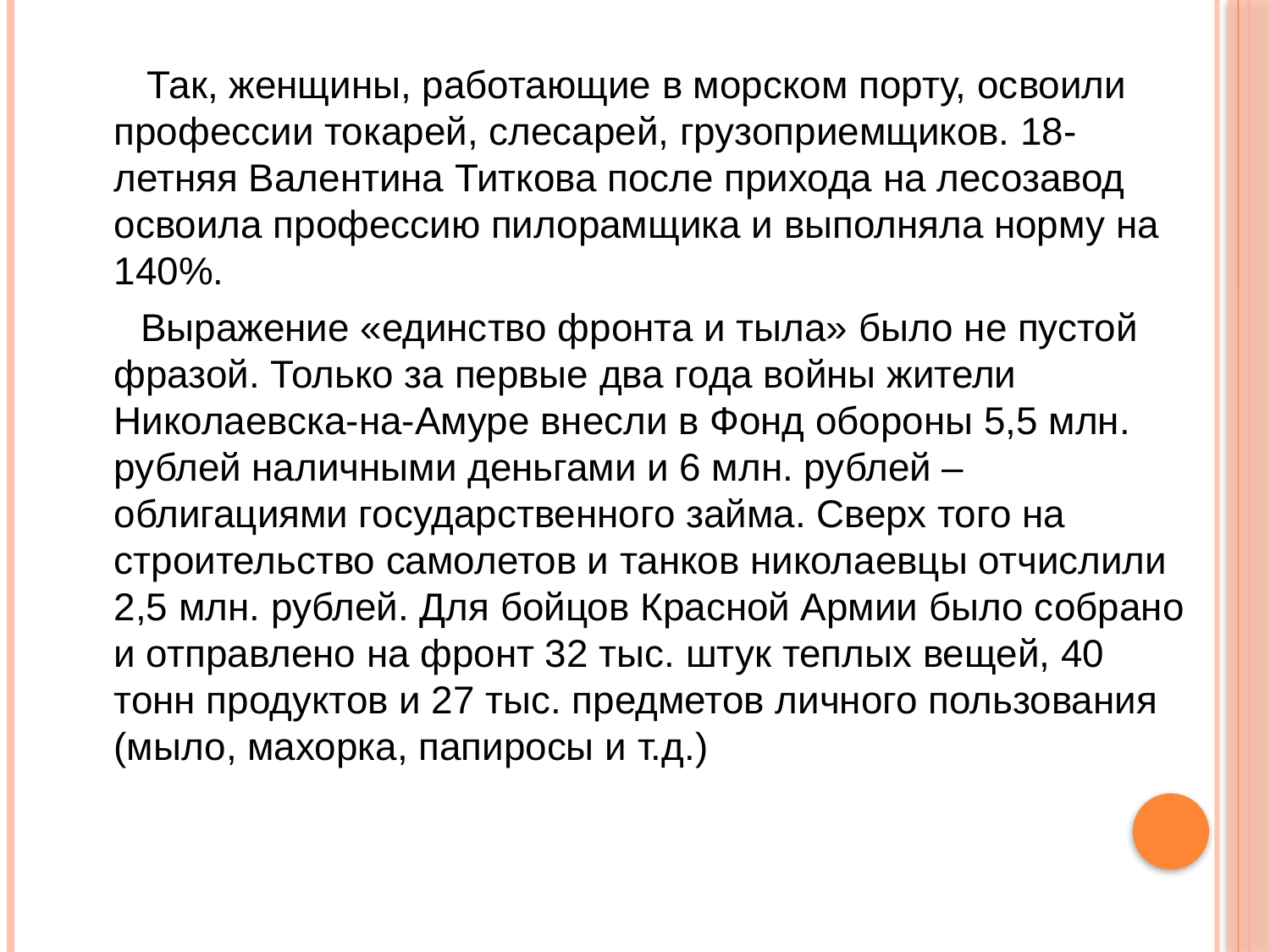

Так, женщины, работающие в морском порту, освоили профессии токарей, слесарей, грузоприемщиков. 18-летняя Валентина Титкова после прихода на лесозавод освоила профессию пилорамщика и выполняла норму на 140%.
      Выражение «единство фронта и тыла» было не пустой фразой. Только за первые два года войны жители Николаевска-на-Амуре внесли в Фонд обороны 5,5 млн. рублей наличными деньгами и 6 млн. рублей – облигациями государственного займа. Сверх того на строительство самолетов и танков николаевцы отчислили 2,5 млн. рублей. Для бойцов Красной Армии было собрано и отправлено на фронт 32 тыс. штук теплых вещей, 40 тонн продуктов и 27 тыс. предметов личного пользования (мыло, махорка, папиросы и т.д.)